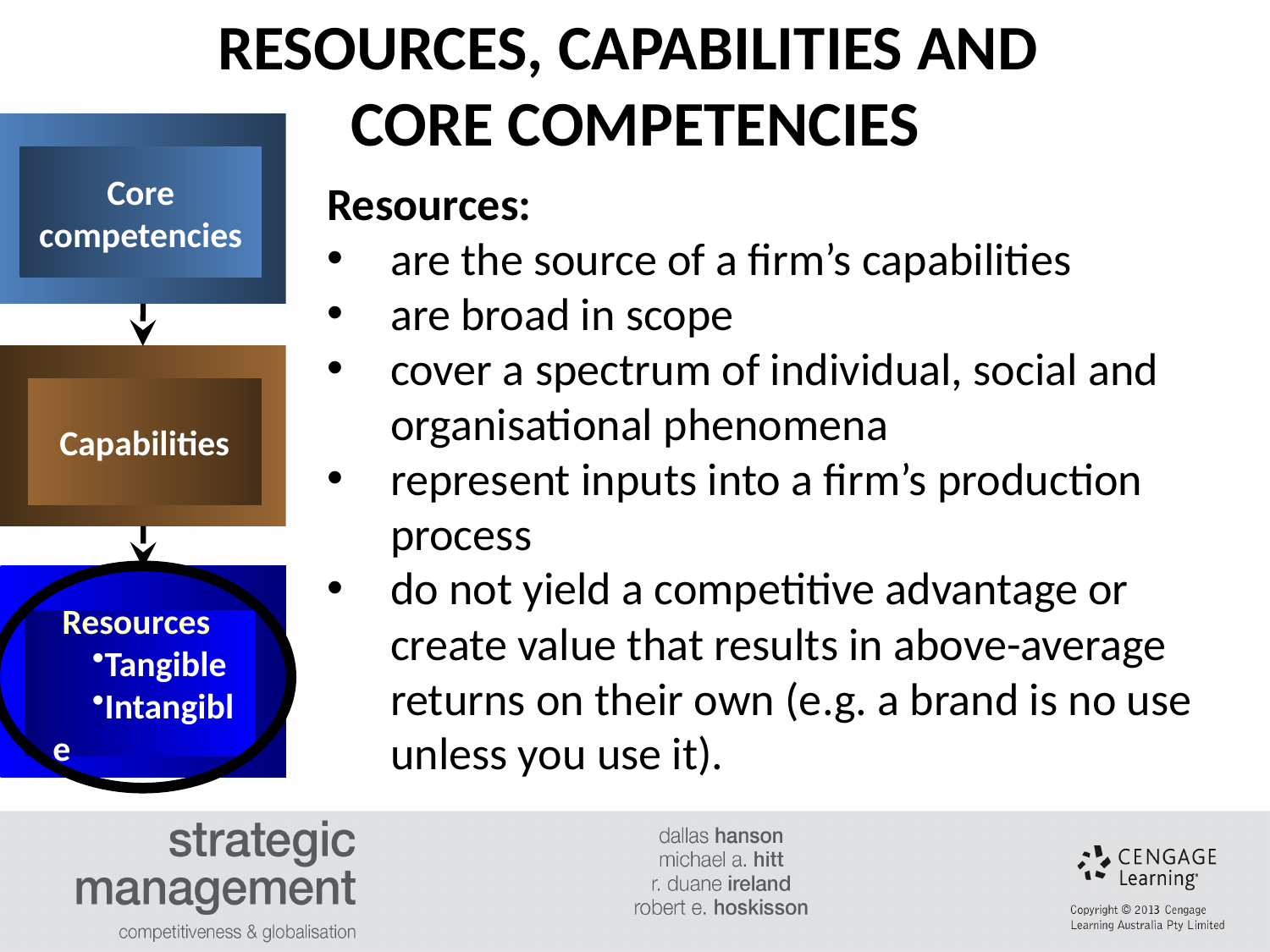

RESOURCES, CAPABILITIES AND
CORE COMPETENCIES

Core competencies
Resources:
are the source of a firm’s capabilities
are broad in scope
cover a spectrum of individual, social and organisational phenomena
represent inputs into a firm’s production process
do not yield a competitive advantage or create value that results in above-average returns on their own (e.g. a brand is no use unless you use it).

Capabilities

 Resources
Tangible
Intangible